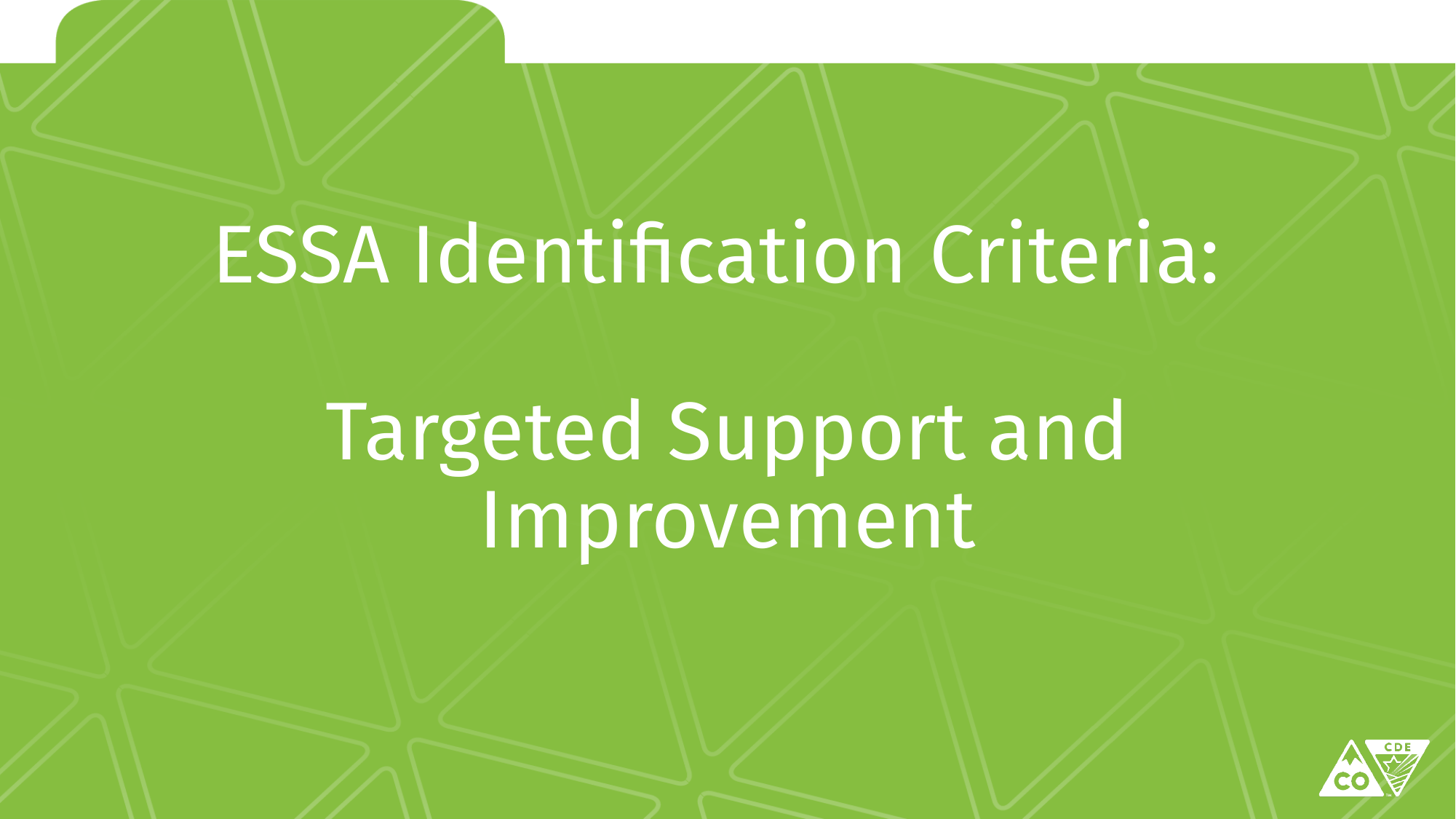

# ESSA Identification Criteria: Targeted Support and Improvement